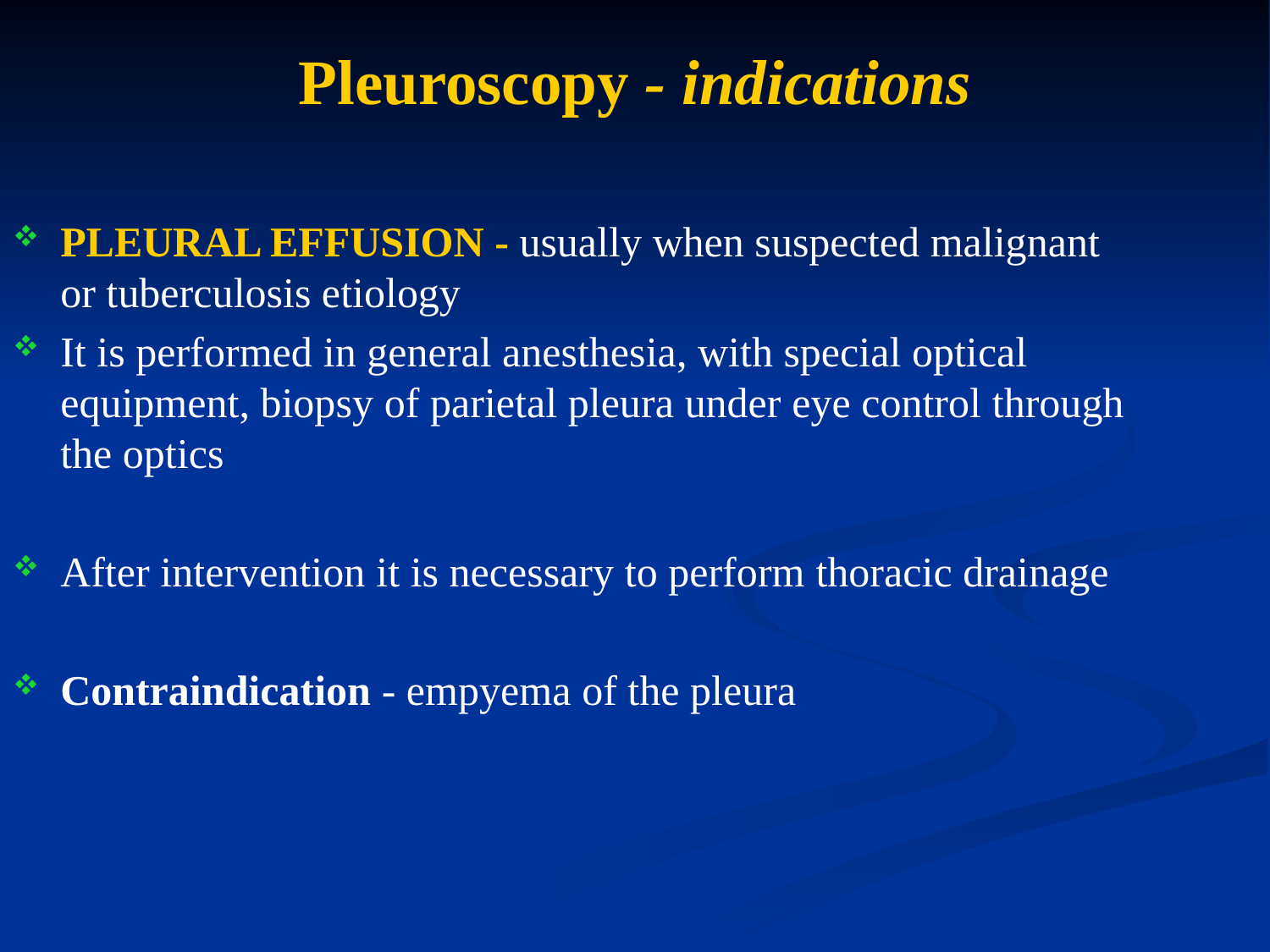

# Pleuroscopy - indications
PLEURAL EFFUSION - usually when suspected malignant or tuberculosis etiology
It is performed in general anesthesia, with special optical equipment, biopsy of parietal pleura under eye control through the optics

After intervention it is necessary to perform thoracic drainage

Contraindication - empyema of the pleura